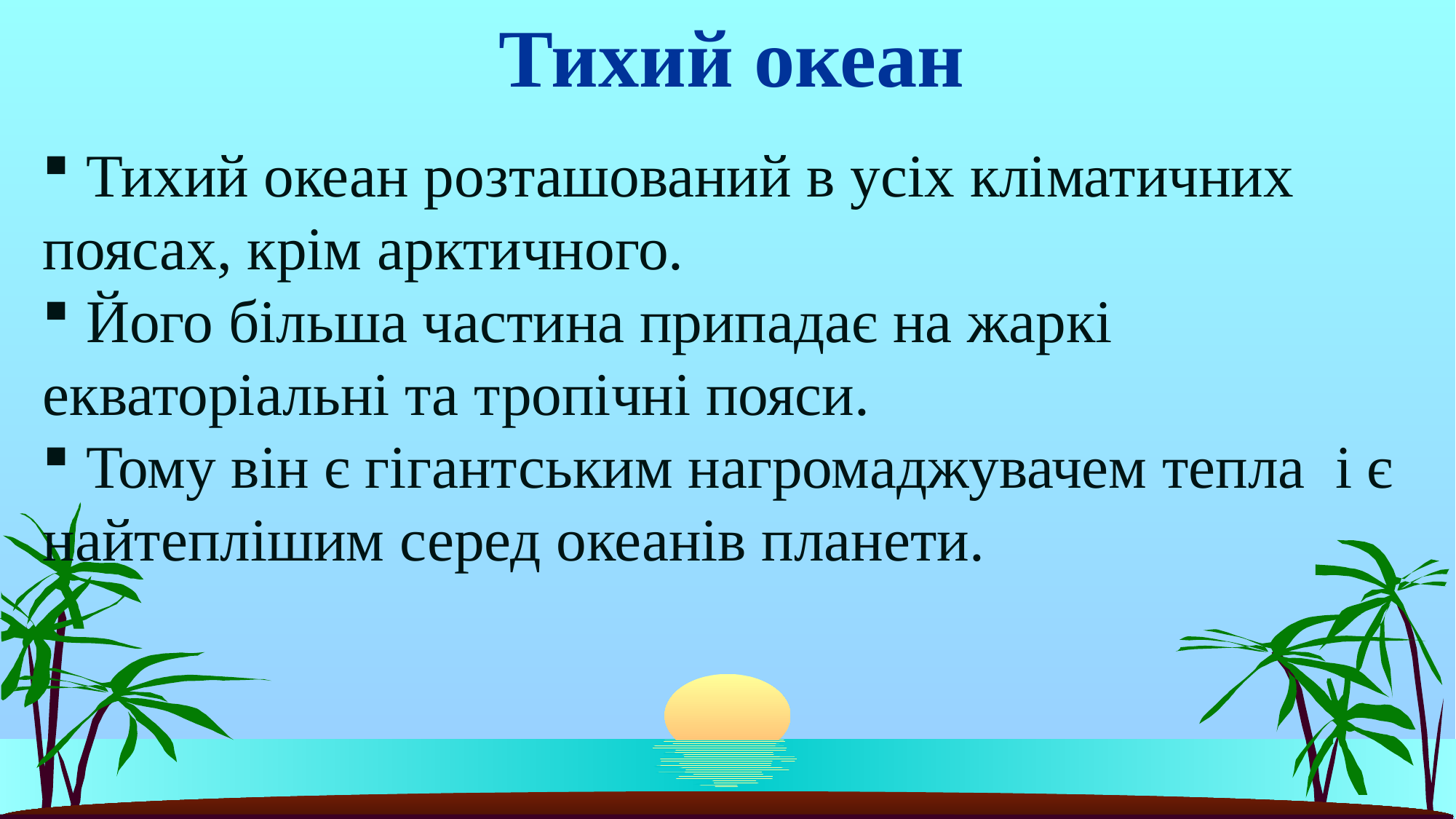

# Тихий океан
 Тихий океан розташований в усіх кліматичних поясах, крім арктичного.
 Його більша частина припадає на жаркі екваторіальні та тропічні пояси.
 Тому він є гігантським нагромаджувачем тепла  і є найтеплішим серед океанів планети.